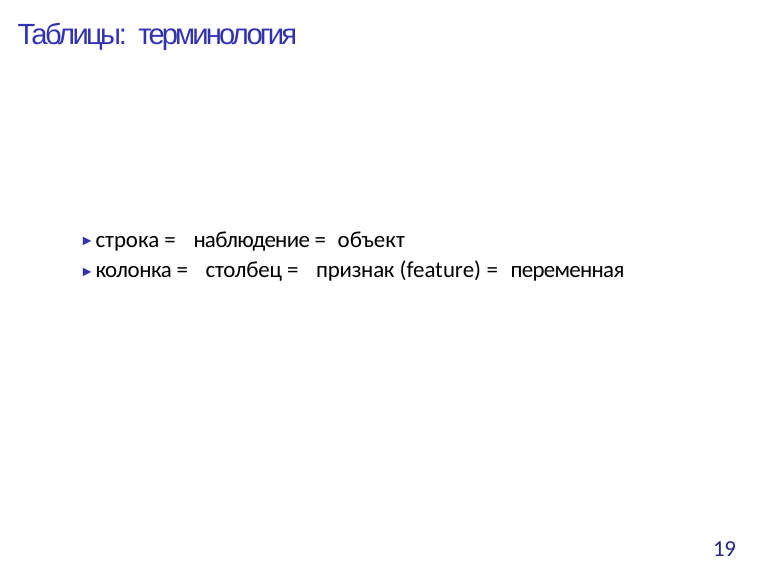

Таблицы: терминология
► строка = наблюдение = объект
► колонка = столбец = признак (feature) = переменная
19